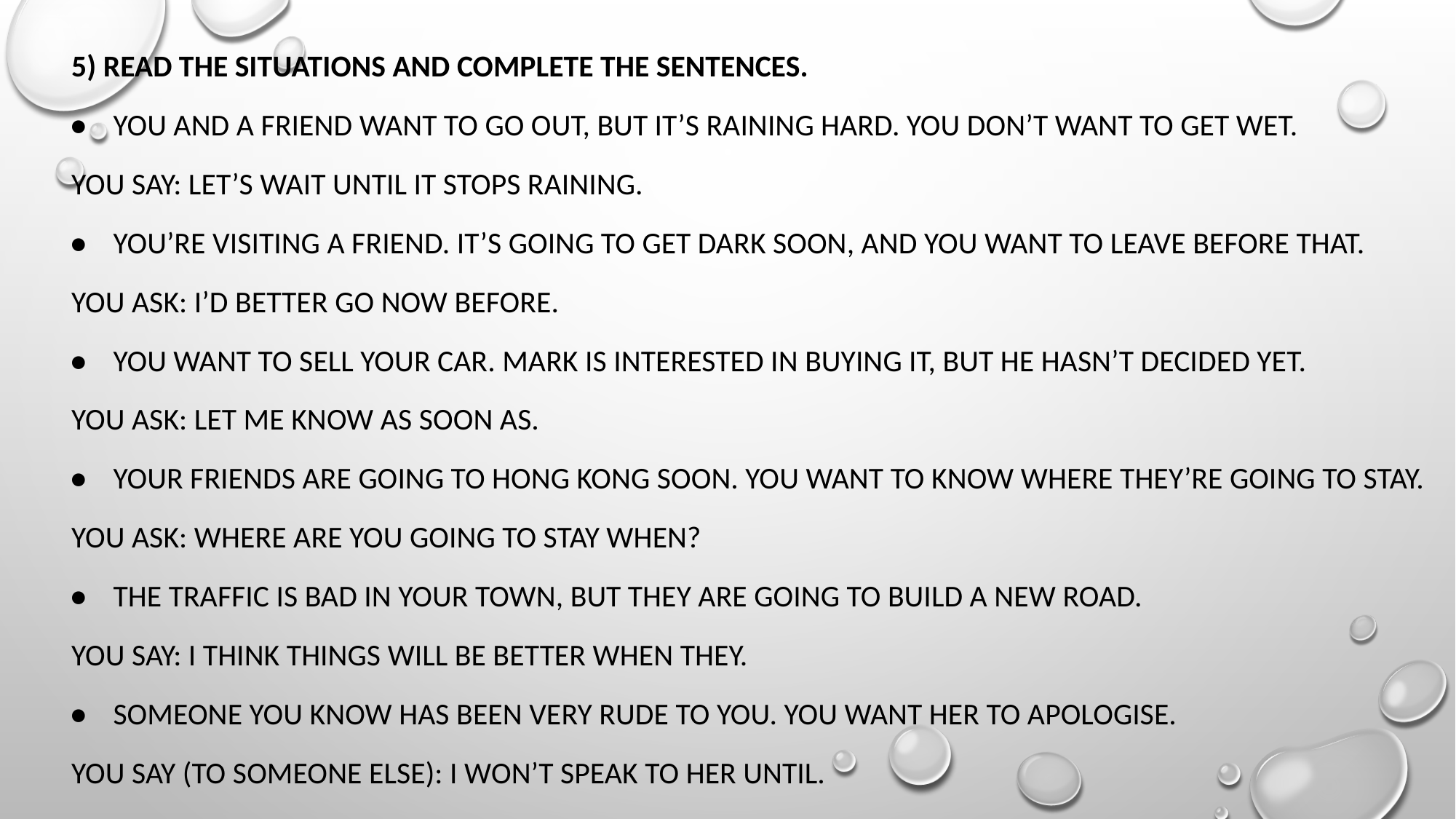

5) Read the situations and complete the sentences.
⦁    You and a friend want to go out, but it’s raining hard. You don’t want to get wet.
You say: Let’s wait until it stops raining.
⦁    You’re visiting a friend. It’s going to get dark soon, and you want to leave before that.
You ask: I’d better go now before.
⦁    You want to sell your car. Mark is interested in buying it, but he hasn’t decided yet.
You ask: Let me know as soon as.
⦁    Your friends are going to Hong Kong soon. You want to know where they’re going to stay.
You ask: Where are you going to stay when?
⦁    The traffic is bad in your town, but they are going to build a new road.
You say: I think things will be better when they.
⦁    Someone you know has been very rude to you. You want her to apologise.
You say (to someone else): I won’t speak to her until.

#